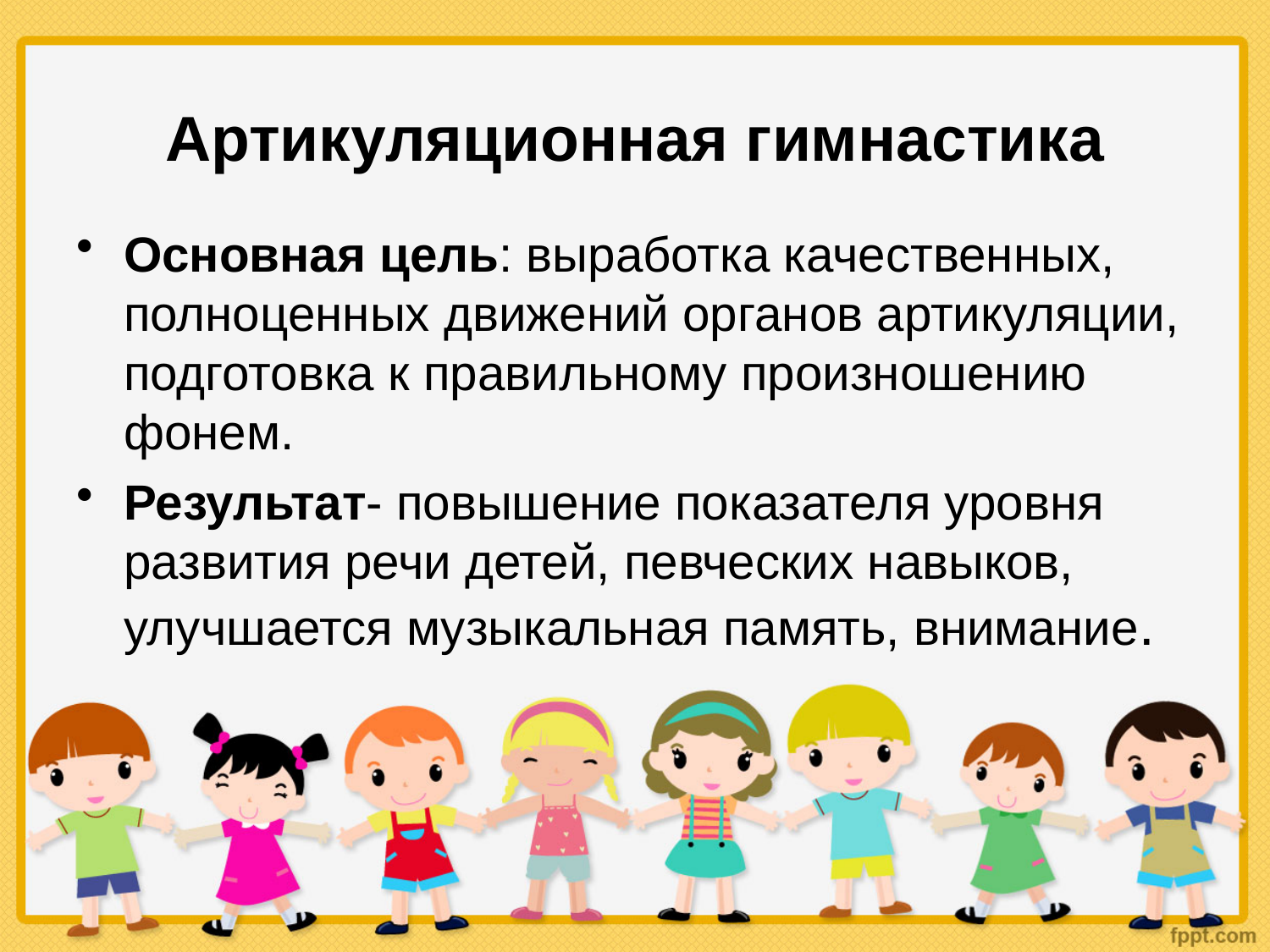

# Артикуляционная гимнастика
Основная цель: выработка качественных, полноценных движений органов артикуляции, подготовка к правильному произношению фонем.
Результат- повышение показателя уровня развития речи детей, певческих навыков, улучшается музыкальная память, внимание.
Prezentacii.com